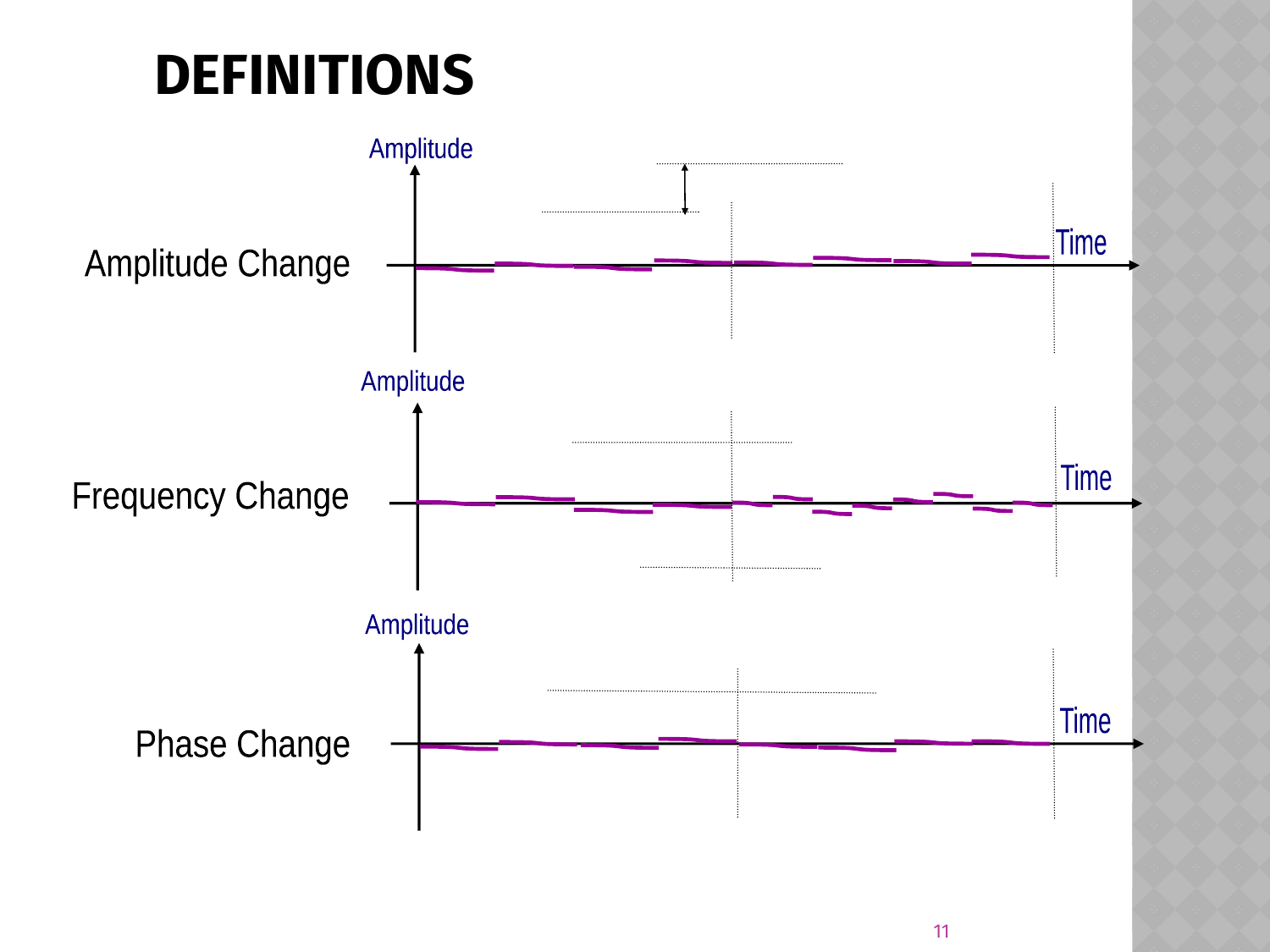

# Definitions
Amplitude

Time
Amplitude Change

Amplitude

Time
Frequency Change

Amplitude

Time
Phase Change

11